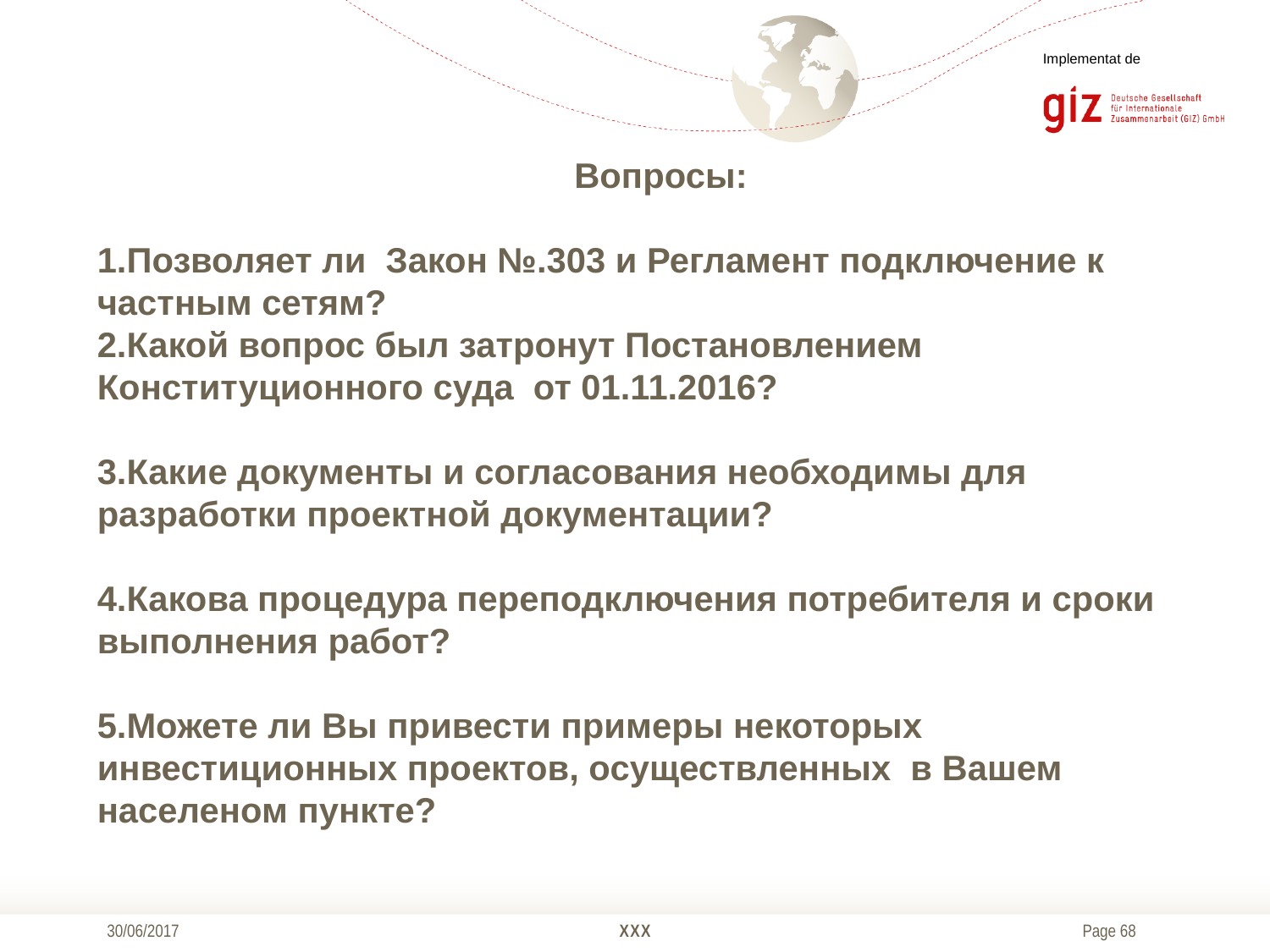

Implementat de
# Вопросы: 1.Позволяет ли  Закон №.303 и Регламент подключение к частным сетям? 2.Какой вопрос был затронут Постановлением  Конституционного суда  от 01.11.2016? 3.Какие документы и согласования необходимы для разработки проектной документации? 4.Какова процедура переподключения потребителя и сроки выполнения работ? 5.Можете ли Вы привести примеры некоторых инвестиционных проектов, осуществленных  в Вашем населеном пункте?
30/06/2017
XXX